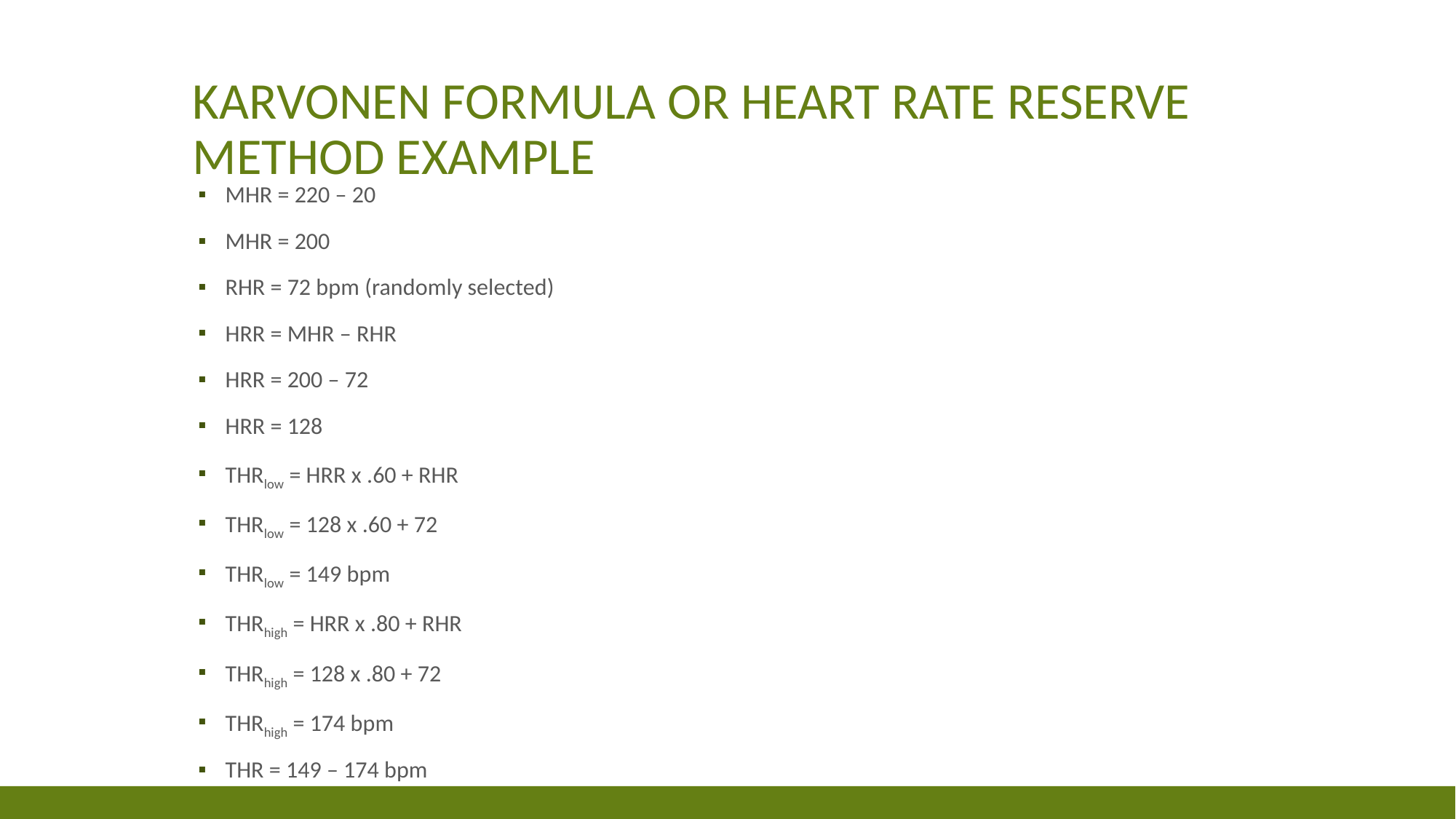

# Karvonen Formula or Heart Rate Reserve Method Example
MHR = 220 – 20
MHR = 200
RHR = 72 bpm (randomly selected)
HRR = MHR – RHR
HRR = 200 – 72
HRR = 128
THRlow = HRR x .60 + RHR
THRlow = 128 x .60 + 72
THRlow = 149 bpm
THRhigh = HRR x .80 + RHR
THRhigh = 128 x .80 + 72
THRhigh = 174 bpm
THR = 149 – 174 bpm